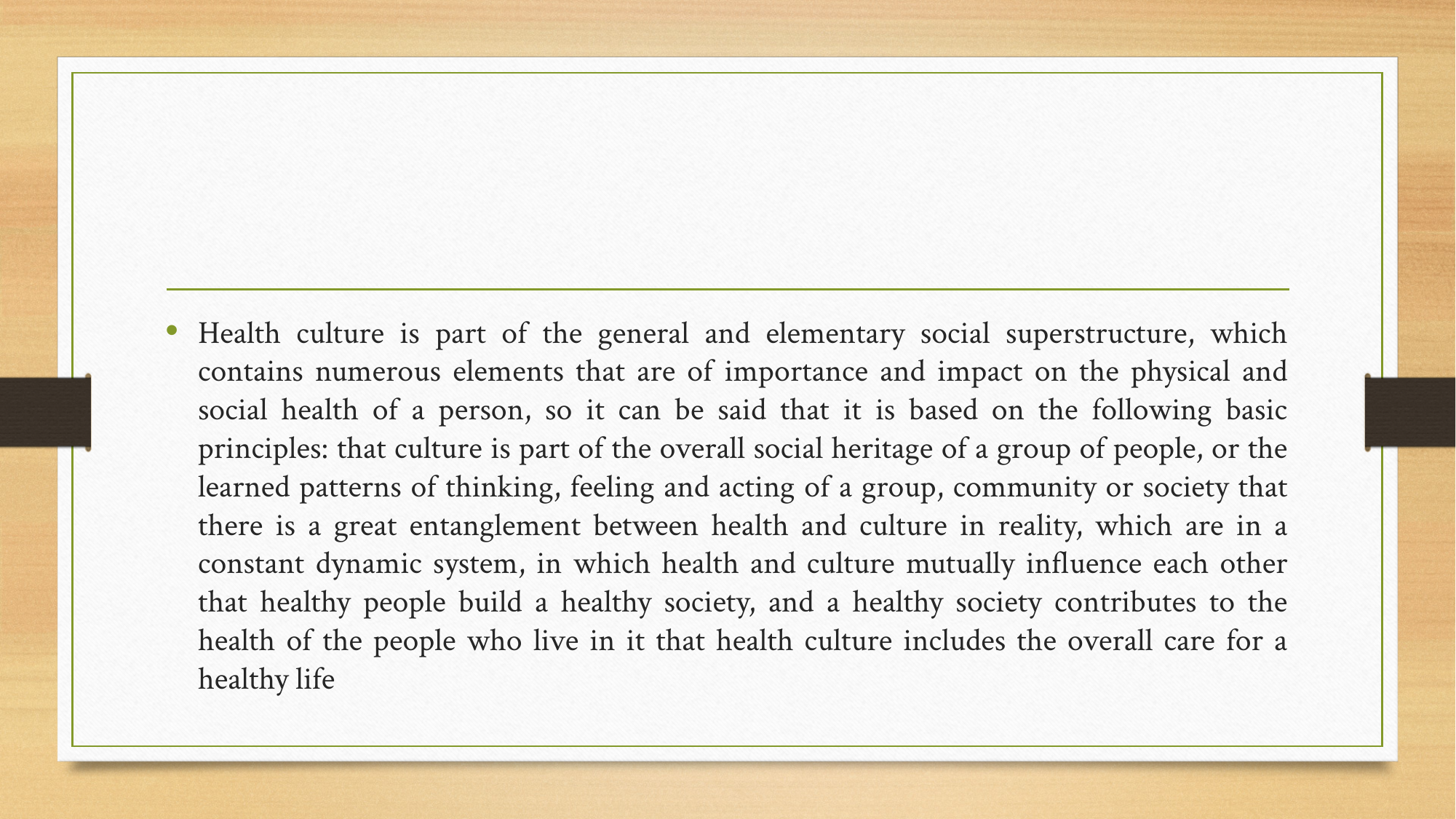

Health culture is part of the general and elementary social superstructure, which contains numerous elements that are of importance and impact on the physical and social health of a person, so it can be said that it is based on the following basic principles: that culture is part of the overall social heritage of a group of people, or the learned patterns of thinking, feeling and acting of a group, community or society that there is a great entanglement between health and culture in reality, which are in a constant dynamic system, in which health and culture mutually influence each other that healthy people build a healthy society, and a healthy society contributes to the health of the people who live in it that health culture includes the overall care for a healthy life